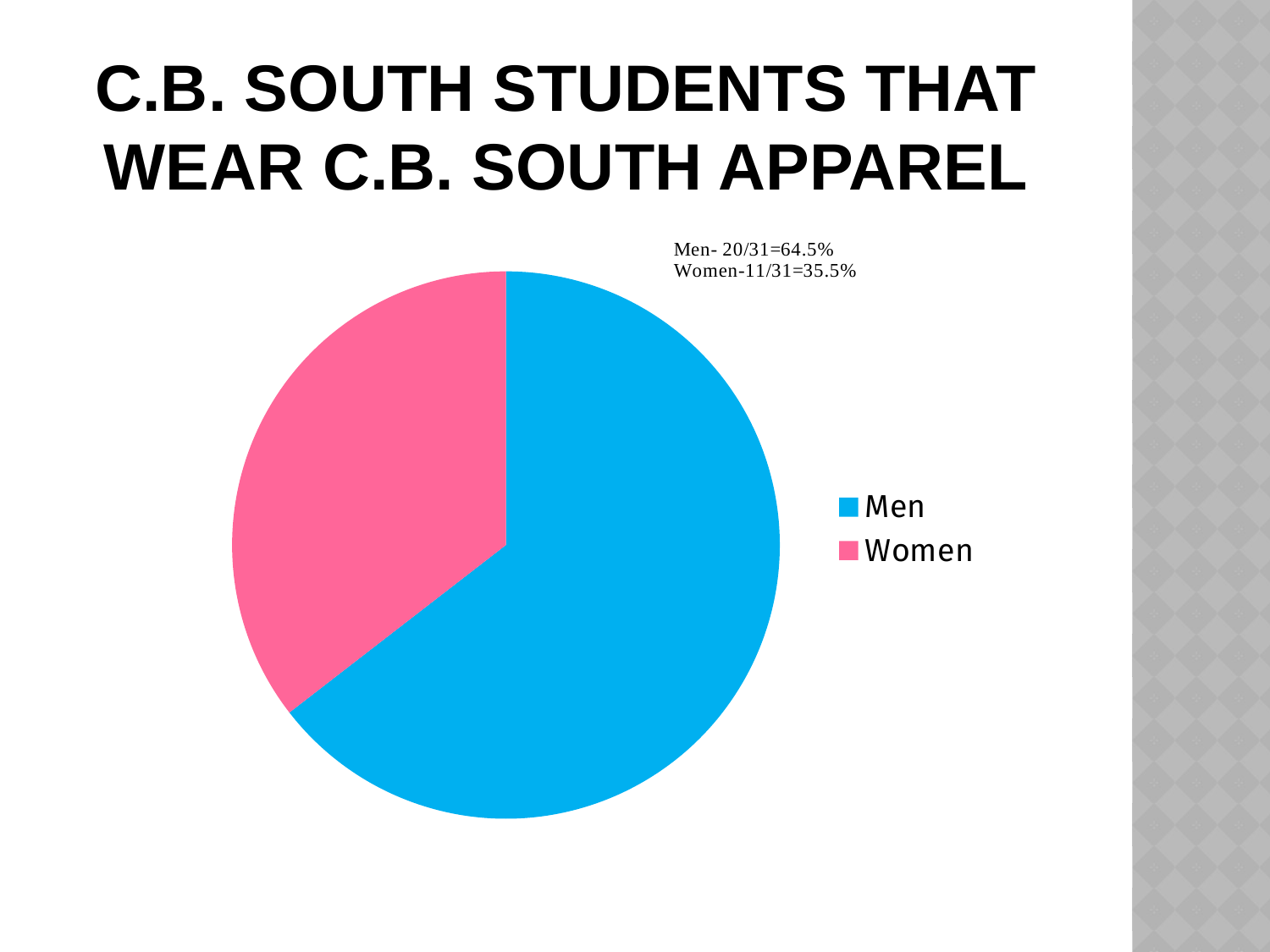

# C.B. South Students That Wear C.B. South Apparel

### Chart

| Category |  |
|---|---|
| Men | 20.0 |
| Women | 11.0 |